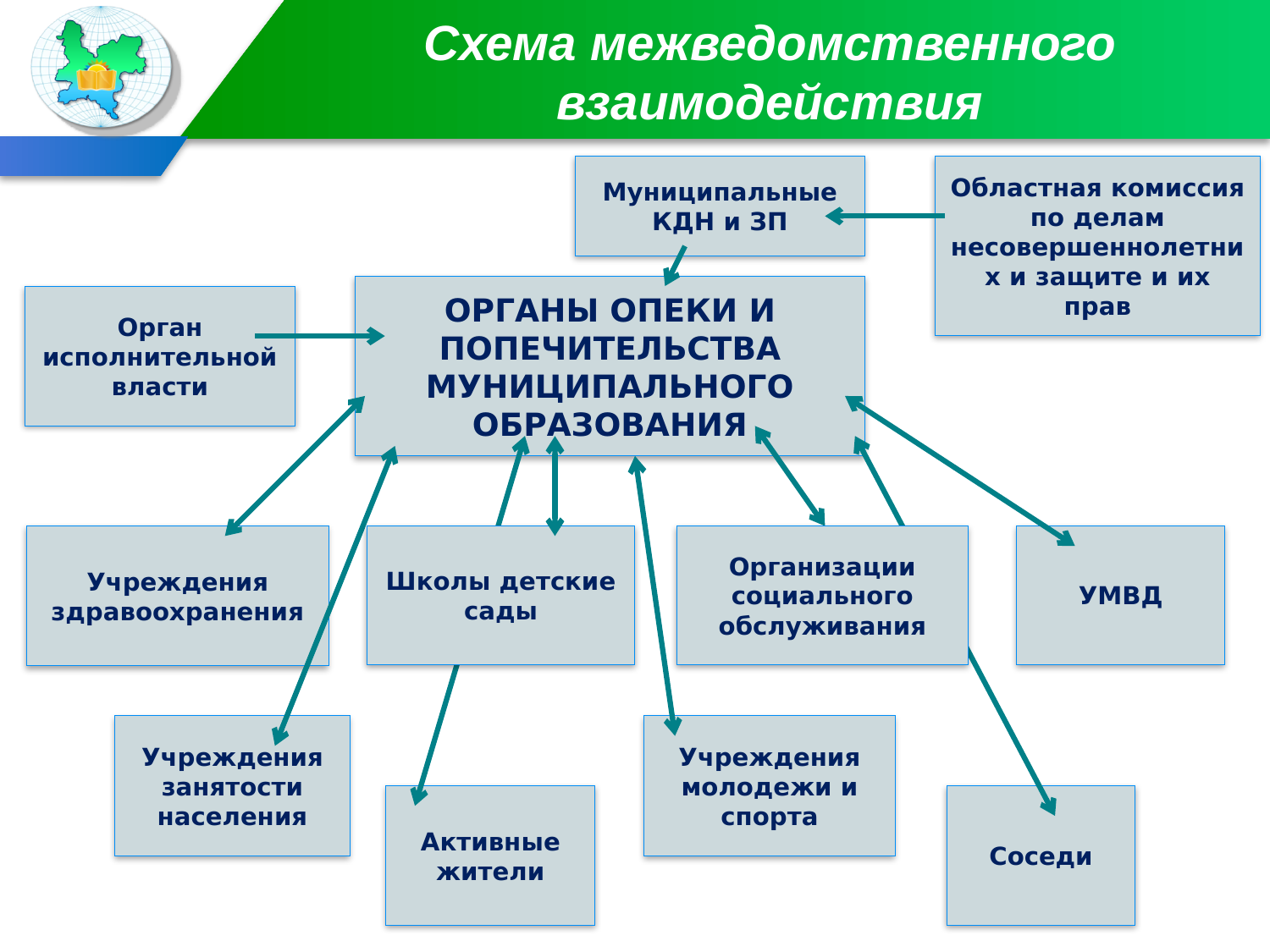

# Схема межведомственного взаимодействия
Муниципальные КДН и ЗП
Областная комиссия по делам несовершеннолетних и защите и их прав
ОРГАНЫ ОПЕКИ И ПОПЕЧИТЕЛЬСТВА МУНИЦИПАЛЬНОГО ОБРАЗОВАНИЯ
Орган исполнительной власти

Учреждения здравоохранения
Школы детские сады
Организации социального обслуживания
УМВД
Учреждения занятости населения
Учреждения молодежи и спорта
Активные жители
Соседи